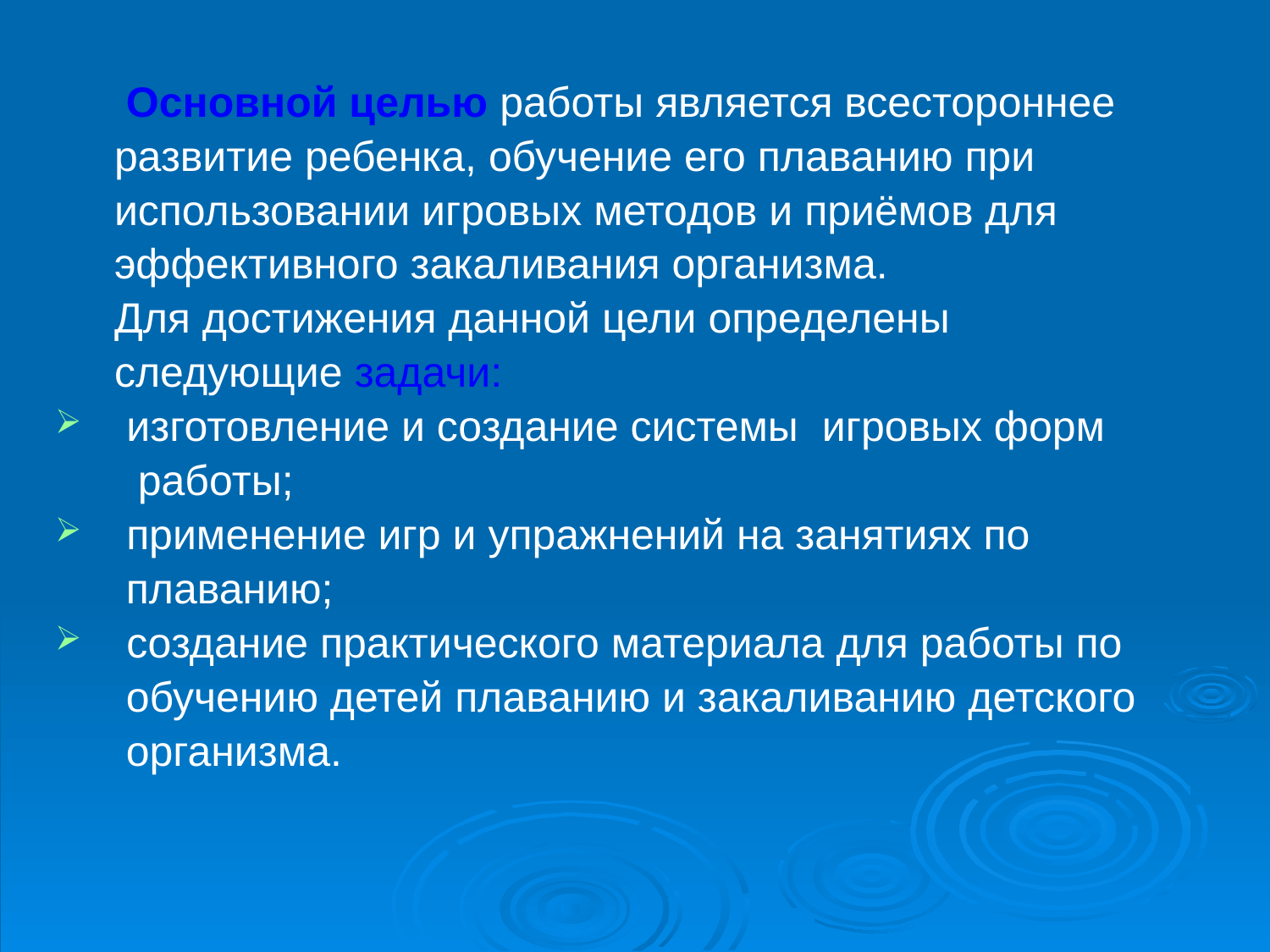

#
      Основной целью работы является всестороннее
     развитие ребенка, обучение его плаванию при
     использовании игровых методов и приёмов для
     эффективного закаливания организма.
     Для достижения данной цели определены
     следующие задачи:
  изготовление и создание системы  игровых форм
       работы;
  применение игр и упражнений на занятиях по
      плаванию;
  создание практического материала для работы по
      обучению детей плаванию и закаливанию детского
      организма.